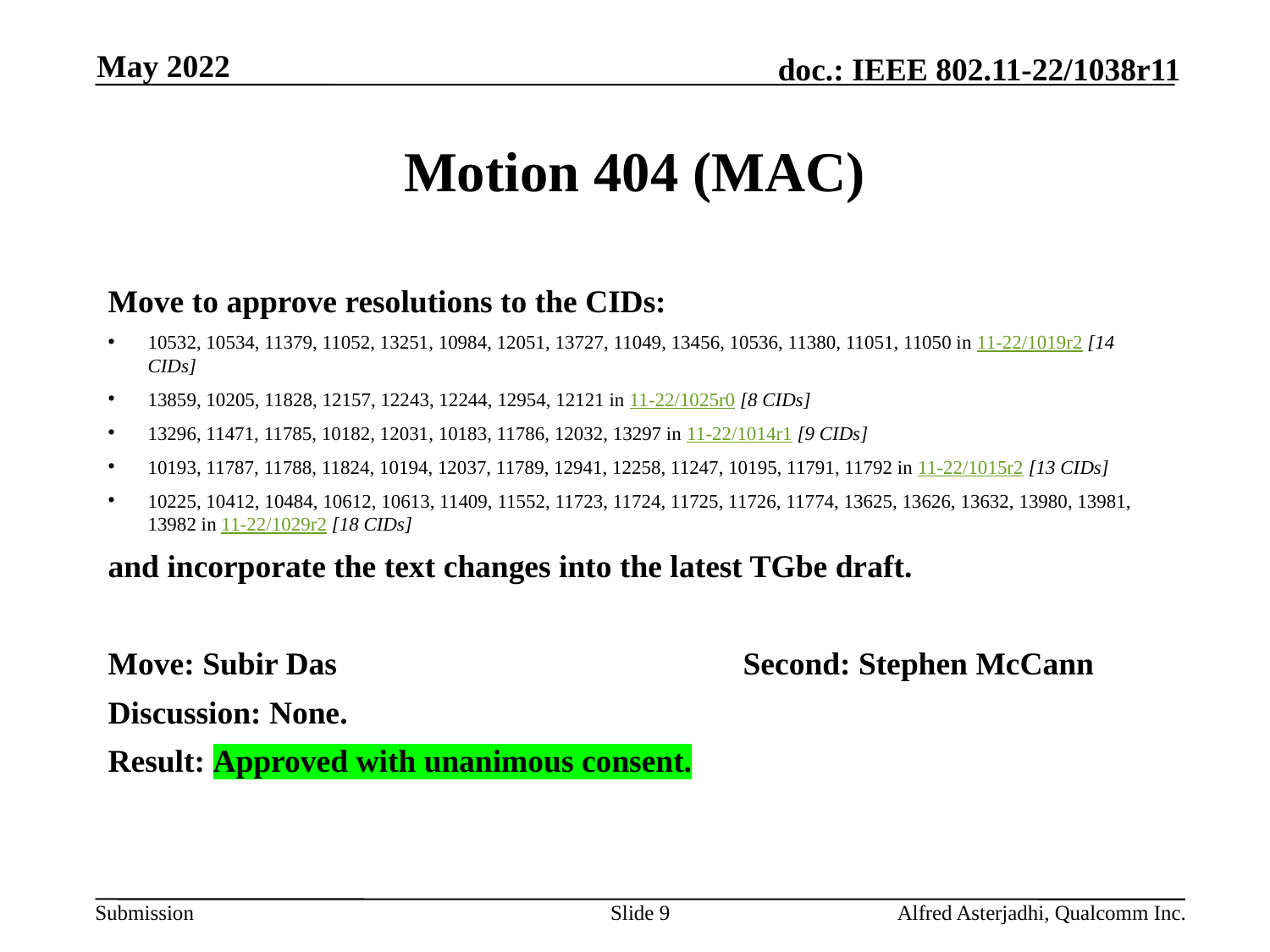

May 2022
# Motion 404 (MAC)
Move to approve resolutions to the CIDs:
10532, 10534, 11379, 11052, 13251, 10984, 12051, 13727, 11049, 13456, 10536, 11380, 11051, 11050 in 11-22/1019r2 [14 CIDs]
13859, 10205, 11828, 12157, 12243, 12244, 12954, 12121 in 11-22/1025r0 [8 CIDs]
13296, 11471, 11785, 10182, 12031, 10183, 11786, 12032, 13297 in 11-22/1014r1 [9 CIDs]
10193, 11787, 11788, 11824, 10194, 12037, 11789, 12941, 12258, 11247, 10195, 11791, 11792 in 11-22/1015r2 [13 CIDs]
10225, 10412, 10484, 10612, 10613, 11409, 11552, 11723, 11724, 11725, 11726, 11774, 13625, 13626, 13632, 13980, 13981, 13982 in 11-22/1029r2 [18 CIDs]
and incorporate the text changes into the latest TGbe draft.

Move: Subir Das				Second: Stephen McCann
Discussion: None.
Result: Approved with unanimous consent.
Slide 9
Alfred Asterjadhi, Qualcomm Inc.